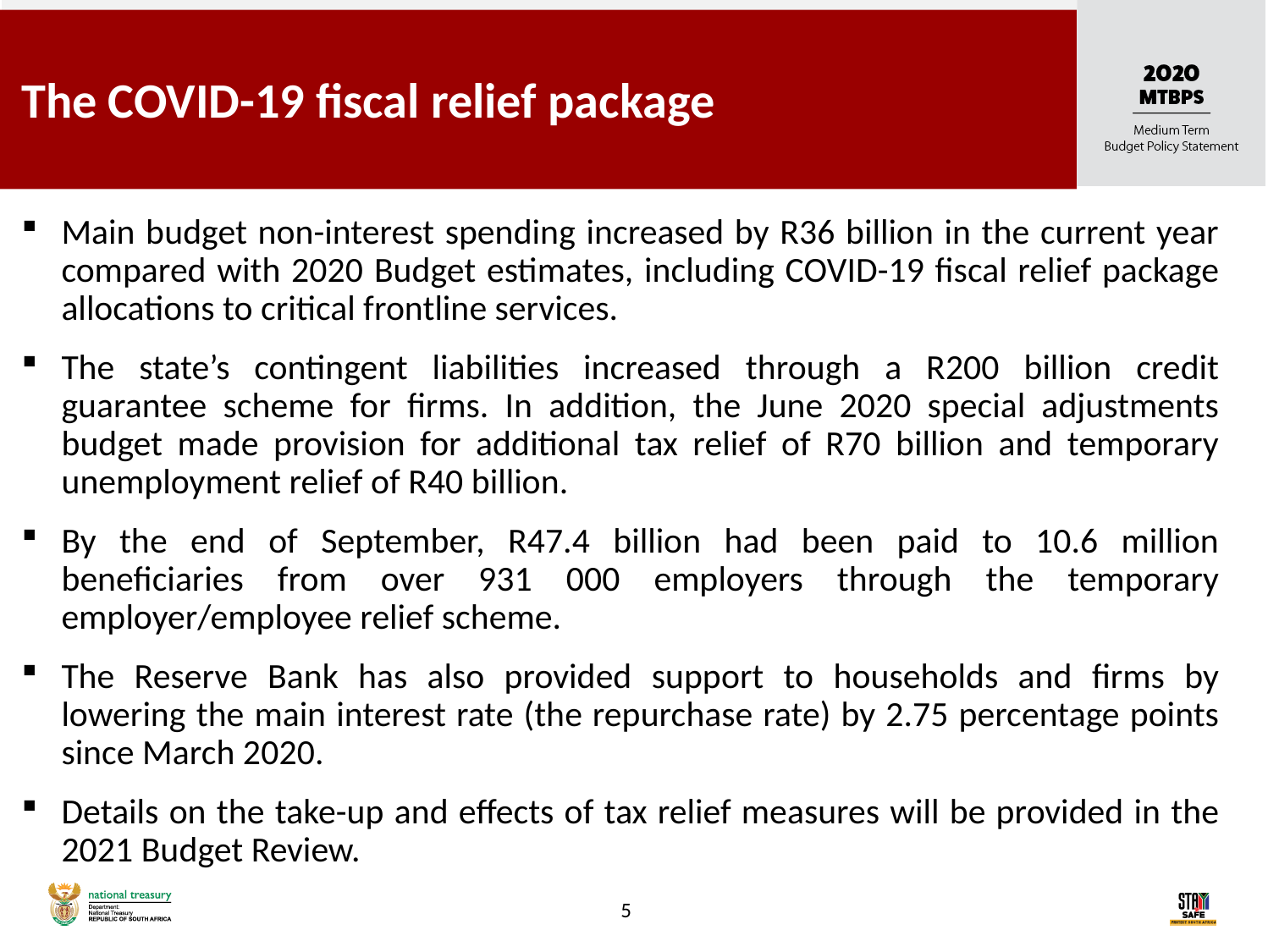

The COVID-19 fiscal relief package

Main budget non-interest spending increased by R36 billion in the current year compared with 2020 Budget estimates, including COVID-19 fiscal relief package allocations to critical frontline services.
The state’s contingent liabilities increased through a R200 billion credit guarantee scheme for firms. In addition, the June 2020 special adjustments budget made provision for additional tax relief of R70 billion and temporary unemployment relief of R40 billion.
By the end of September, R47.4 billion had been paid to 10.6 million beneficiaries from over 931 000 employers through the temporary employer/employee relief scheme.
The Reserve Bank has also provided support to households and firms by lowering the main interest rate (the repurchase rate) by 2.75 percentage points since March 2020.
Details on the take-up and effects of tax relief measures will be provided in the 2021 Budget Review.
5